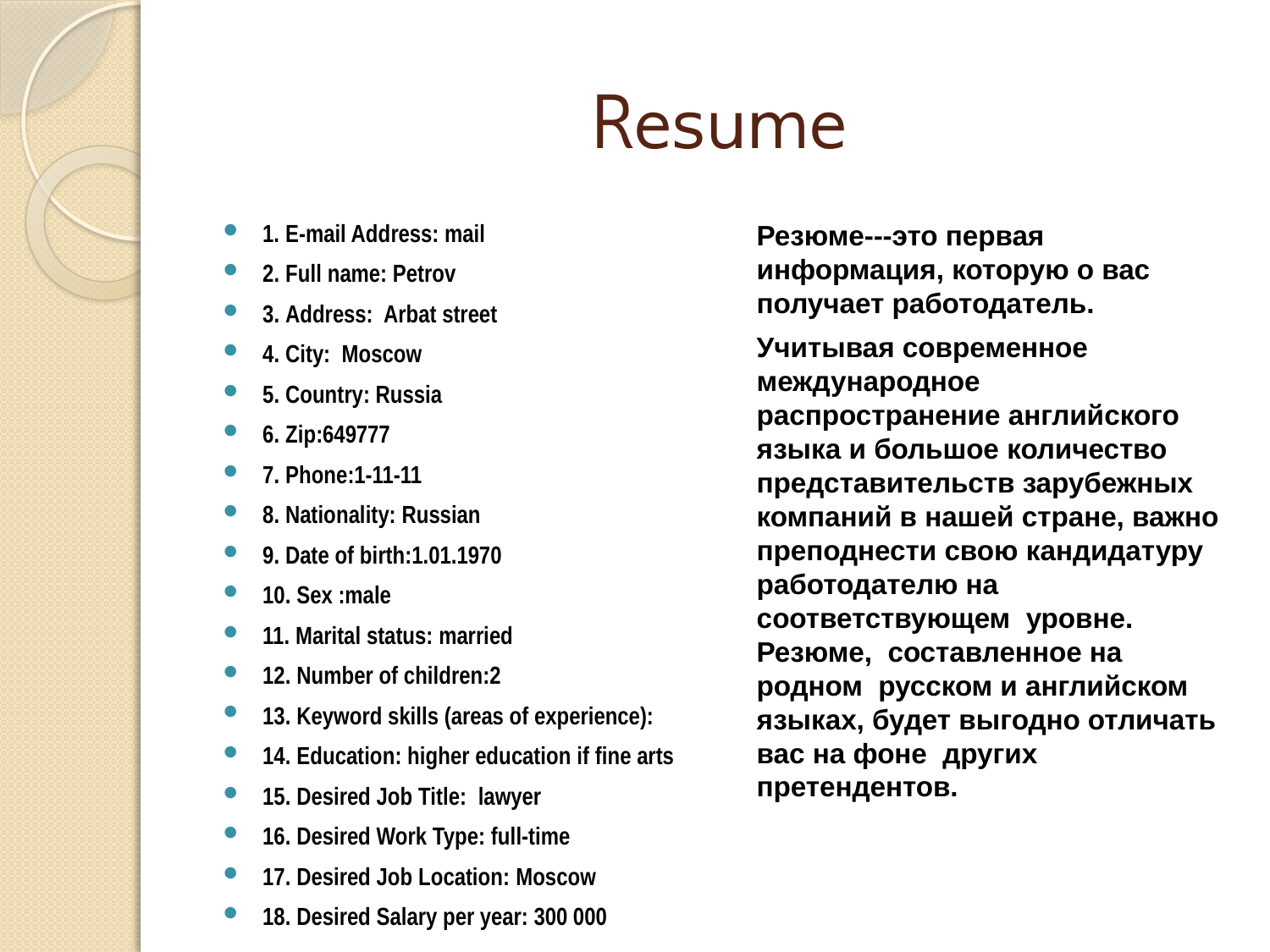

# Resume
1. E-mail Address: mail
2. Full name: Petrov
3. Address:  Arbat street
4. City:  Moscow
5. Country: Russia
6. Zip:649777
7. Phone:1-11-11
8. Nationality: Russian
9. Date of birth:1.01.1970
10. Sex :male
11. Marital status: married
12. Number of children:2
13. Keyword skills (areas of experience):
14. Education: higher education if fine arts
15. Desired Job Title:  lawyer
16. Desired Work Type: full-time
17. Desired Job Location: Moscow
18. Desired Salary per year: 300 000

Резюме---это первая информация, которую о вас получает работодатель.
Учитывая современное международное распространение английского языка и большое количество представительств зарубежных компаний в нашей стране, важно преподнести свою кандидатуру работодателю на соответствующем  уровне. Резюме,  составленное на родном  русском и английском языках, будет выгодно отличать вас на фоне  других претендентов.